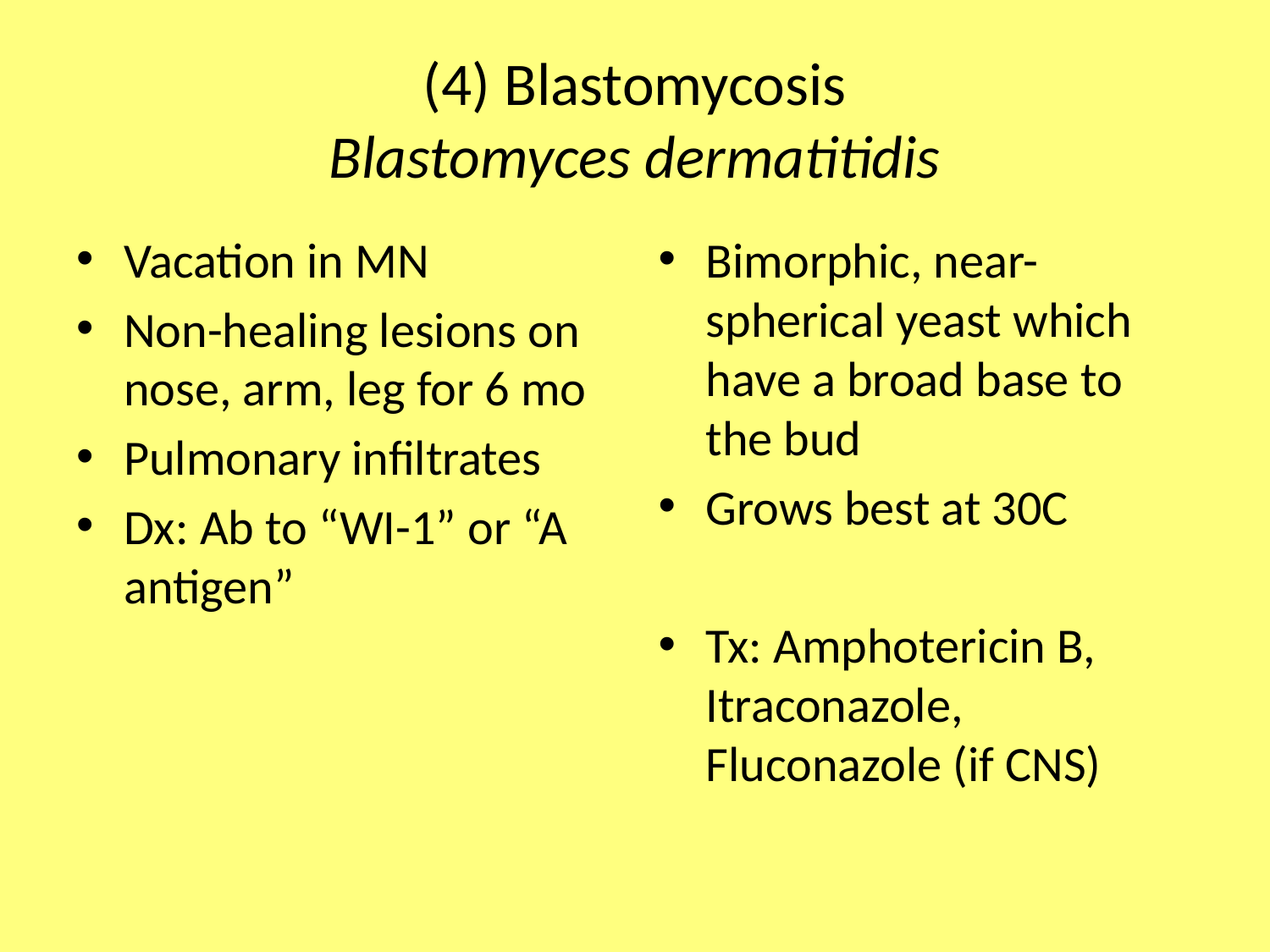

# (4) Blastomycosis Blastomyces dermatitidis
Vacation in MN
Non-healing lesions on nose, arm, leg for 6 mo
Pulmonary infiltrates
Dx: Ab to “WI-1” or “A antigen”
Bimorphic, near-spherical yeast which have a broad base to the bud
Grows best at 30C

Tx: Amphotericin B, Itraconazole, Fluconazole (if CNS)